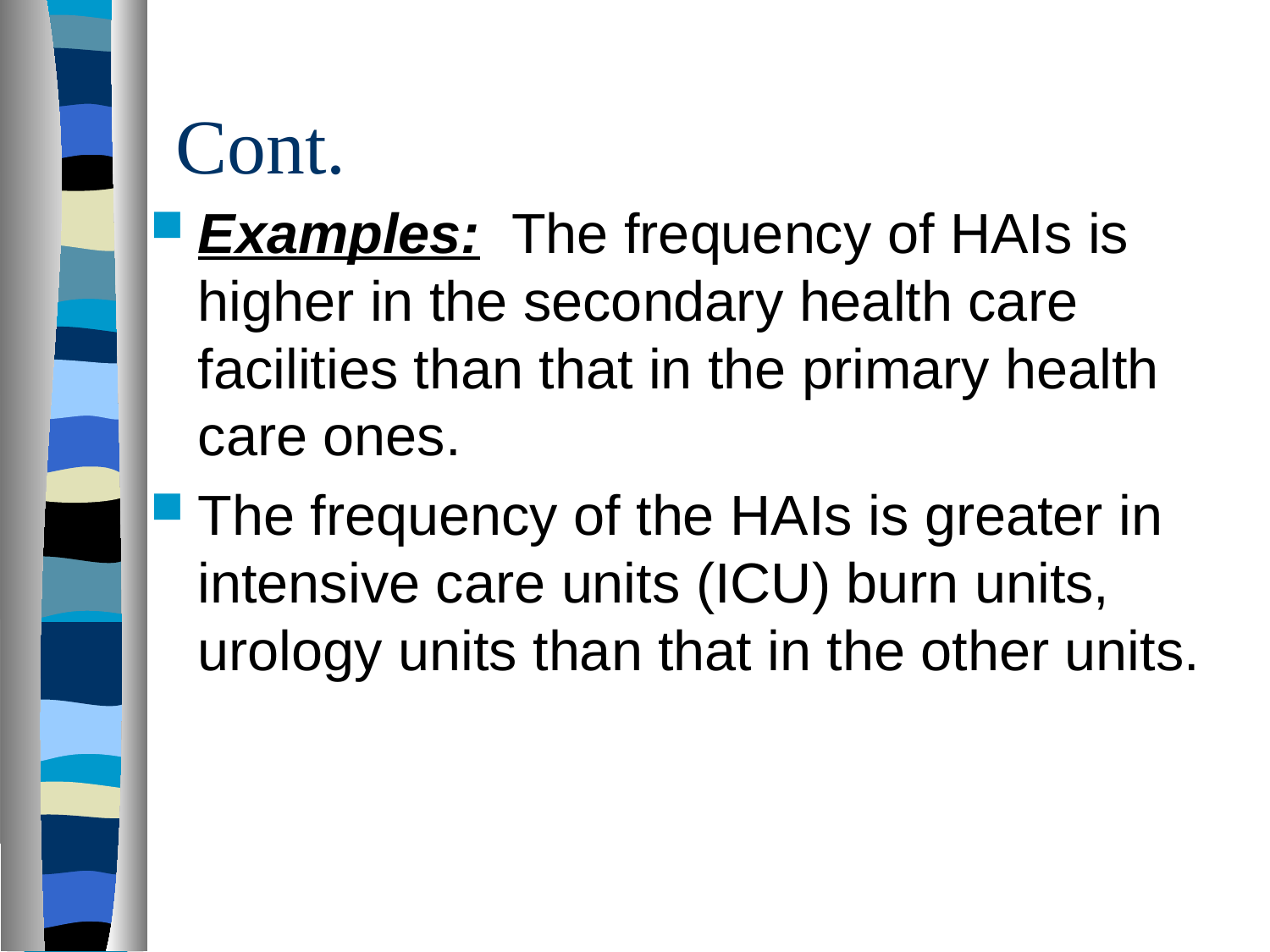

# Cont.
Examples:  The frequency of HAIs is higher in the secondary health care    facilities than that in the primary health care ones.
The frequency of the HAIs is greater in intensive care units (ICU) burn units, urology units than that in the other units.